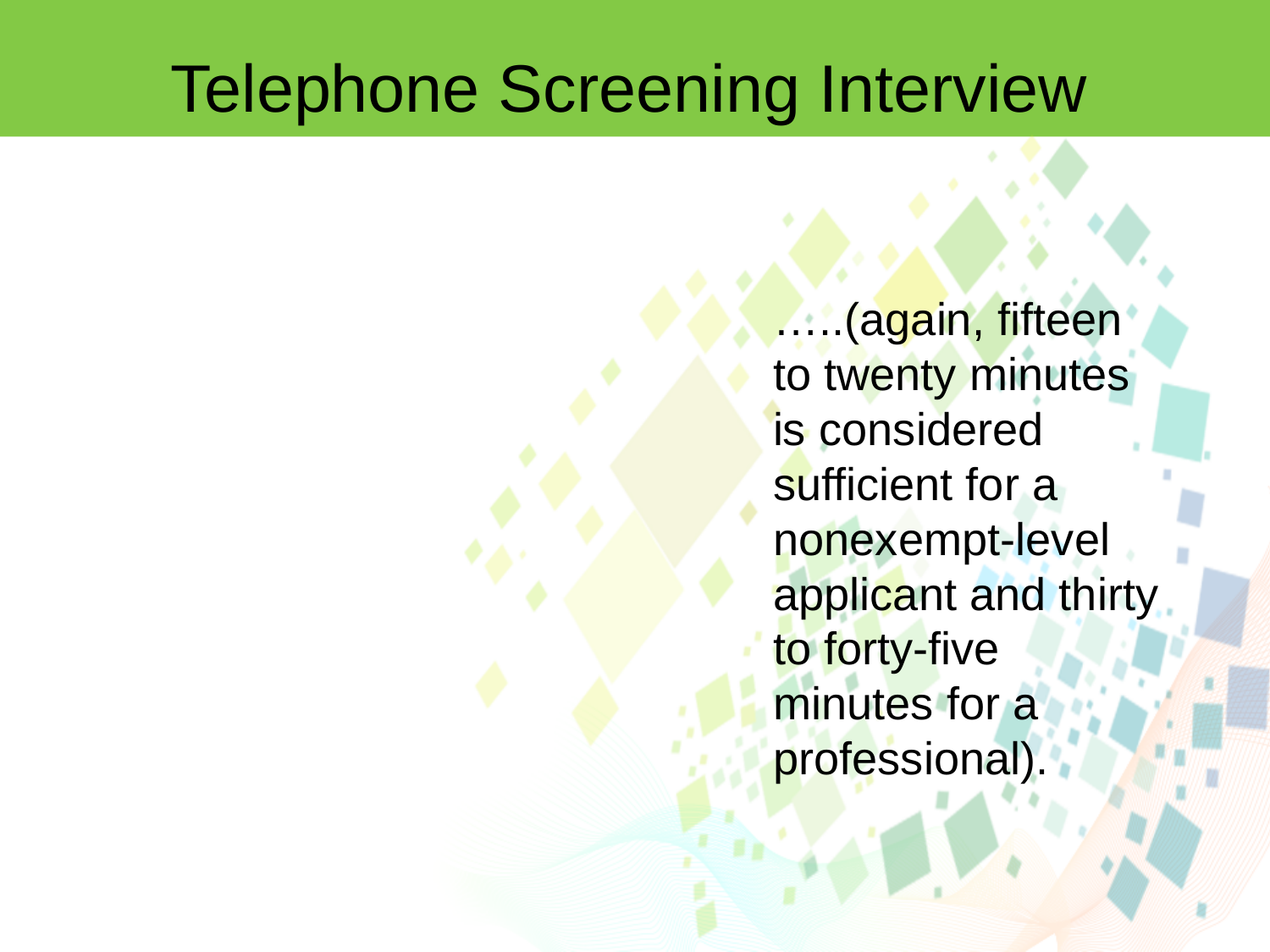

Telephone Screening Interview
…..(again, fifteen to twenty minutes is considered sufficient for a nonexempt-level applicant and thirty to forty-five minutes for a professional).